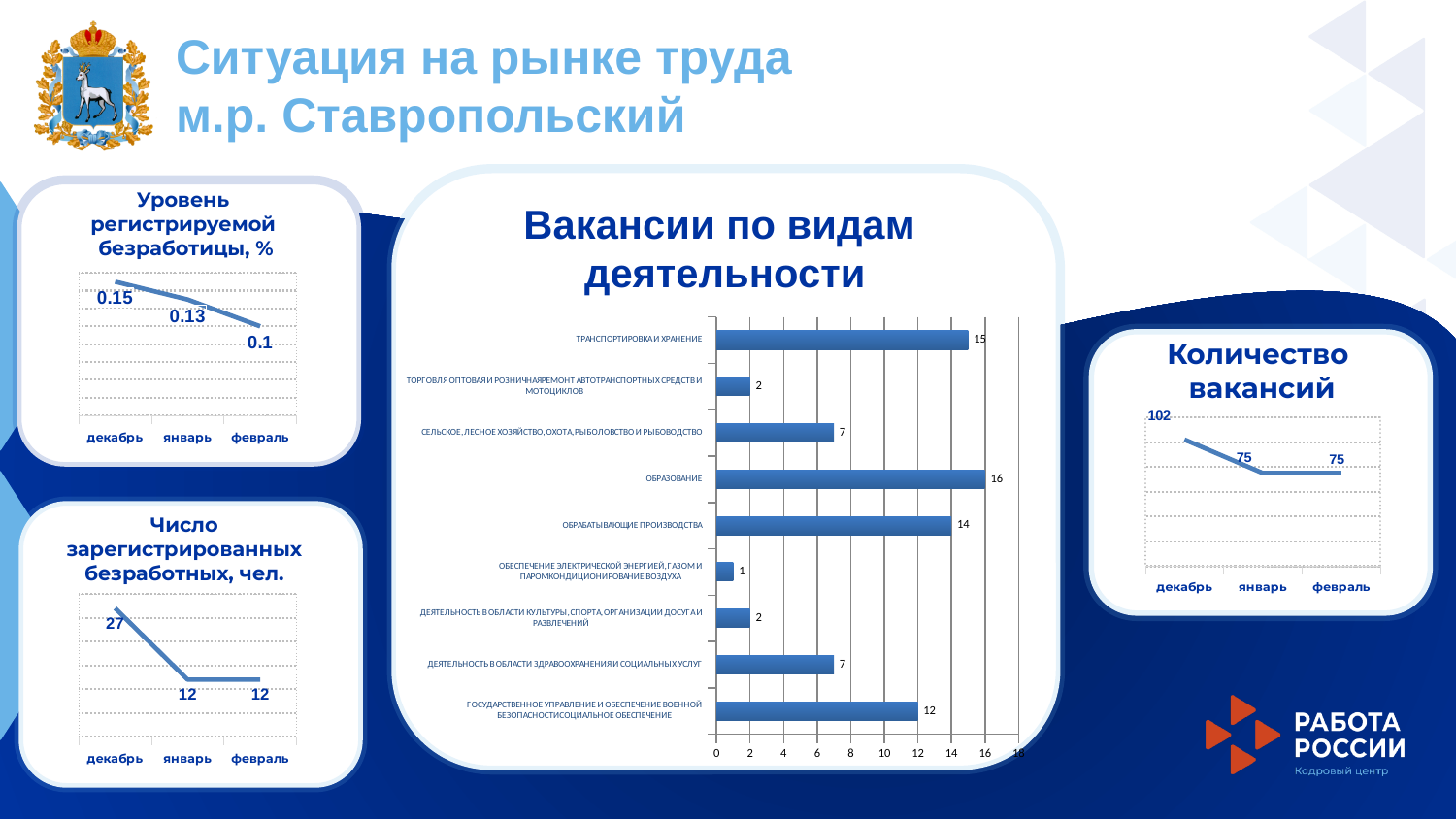

Ситуация на рынке труда
м.р. Ставропольский

Уровень
регистрируемой
безработицы, %
Вакансии по видам
деятельности

### Chart

| Category | Уровень |
|---|---|
| декабрь | 0.15 |
| январь | 0.13 |
| февраль | 0.1 |

### Chart

| Category | Столбец2 |
|---|---|
| ГОСУДАРСТВЕННОЕ УПРАВЛЕНИЕ И ОБЕСПЕЧЕНИЕ ВОЕННОЙ БЕЗОПАСНОСТИСОЦИАЛЬНОЕ ОБЕСПЕЧЕНИЕ | 12.0 |
| ДЕЯТЕЛЬНОСТЬ В ОБЛАСТИ ЗДРАВООХРАНЕНИЯ И СОЦИАЛЬНЫХ УСЛУГ | 7.0 |
| ДЕЯТЕЛЬНОСТЬ В ОБЛАСТИ КУЛЬТУРЫ, СПОРТА, ОРГАНИЗАЦИИ ДОСУГА И РАЗВЛЕЧЕНИЙ | 2.0 |
| ОБЕСПЕЧЕНИЕ ЭЛЕКТРИЧЕСКОЙ ЭНЕРГИЕЙ, ГАЗОМ И ПАРОМКОНДИЦИОНИРОВАНИЕ ВОЗДУХА | 1.0 |
| ОБРАБАТЫВАЮЩИЕ ПРОИЗВОДСТВА | 14.0 |
| ОБРАЗОВАНИЕ | 16.0 |
| СЕЛЬСКОЕ, ЛЕСНОЕ ХОЗЯЙСТВО, ОХОТА, РЫБОЛОВСТВО И РЫБОВОДСТВО | 7.0 |
| ТОРГОВЛЯ ОПТОВАЯ И РОЗНИЧНАЯРЕМОНТ АВТОТРАНСПОРТНЫХ СРЕДСТВ И МОТОЦИКЛОВ | 2.0 |
| ТРАНСПОРТИРОВКА И ХРАНЕНИЕ | 15.0 |
Количество
вакансий

### Chart

| Category | Ряд 1 |
|---|---|
| декабрь | 102.0 |
| январь | 75.0 |
| февраль | 75.0 |
Число
зарегистрированных
безработных, чел.

### Chart

| Category | Ряд 1 |
|---|---|
| декабрь | 27.0 |
| январь | 12.0 |
| февраль | 12.0 |